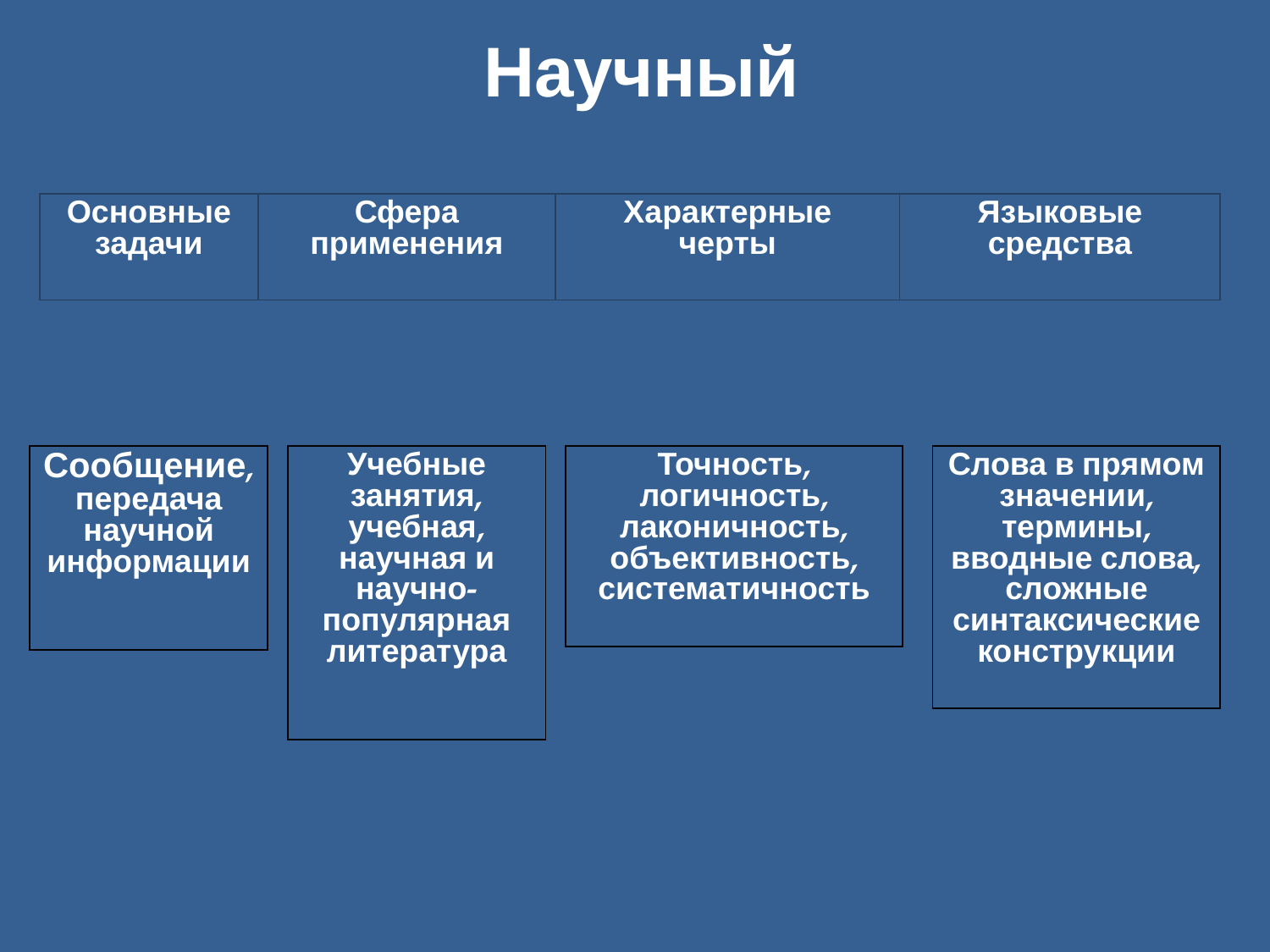

| Научный |
| --- |
| Основные задачи | Сфера применения | Характерные черты | Языковые средства |
| --- | --- | --- | --- |
| Сообщение, передача научной информации |
| --- |
| Учебные занятия, учебная, научная и научно-популярная литература |
| --- |
| Точность, логичность, лаконичность, объективность, систематичность |
| --- |
| Слова в прямом значении, термины, вводные слова, сложные синтаксические конструкции |
| --- |